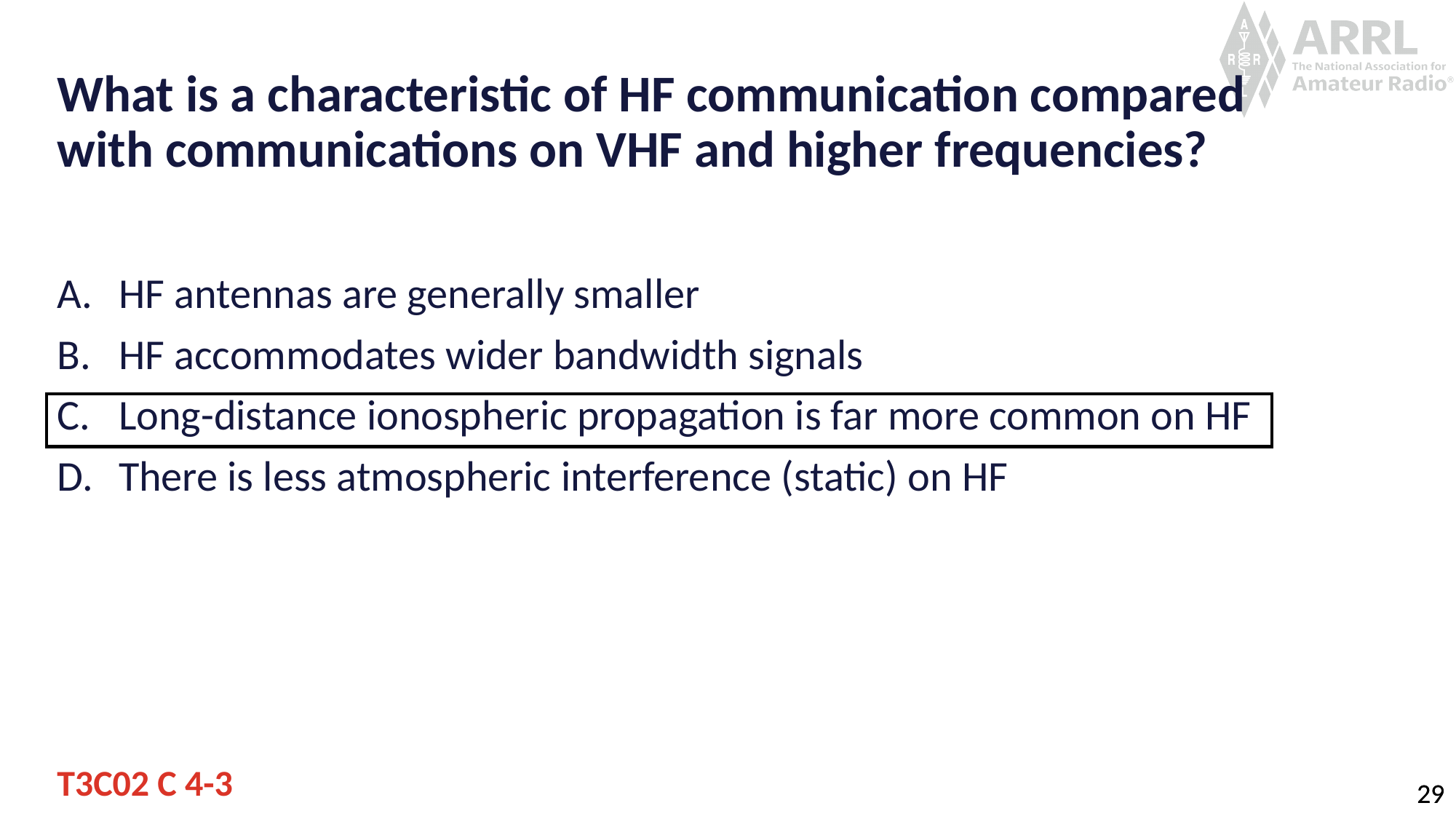

# What is a characteristic of HF communication compared with communications on VHF and higher frequencies?
HF antennas are generally smaller
HF accommodates wider bandwidth signals
Long-distance ionospheric propagation is far more common on HF
There is less atmospheric interference (static) on HF

T3C02 C 4-3